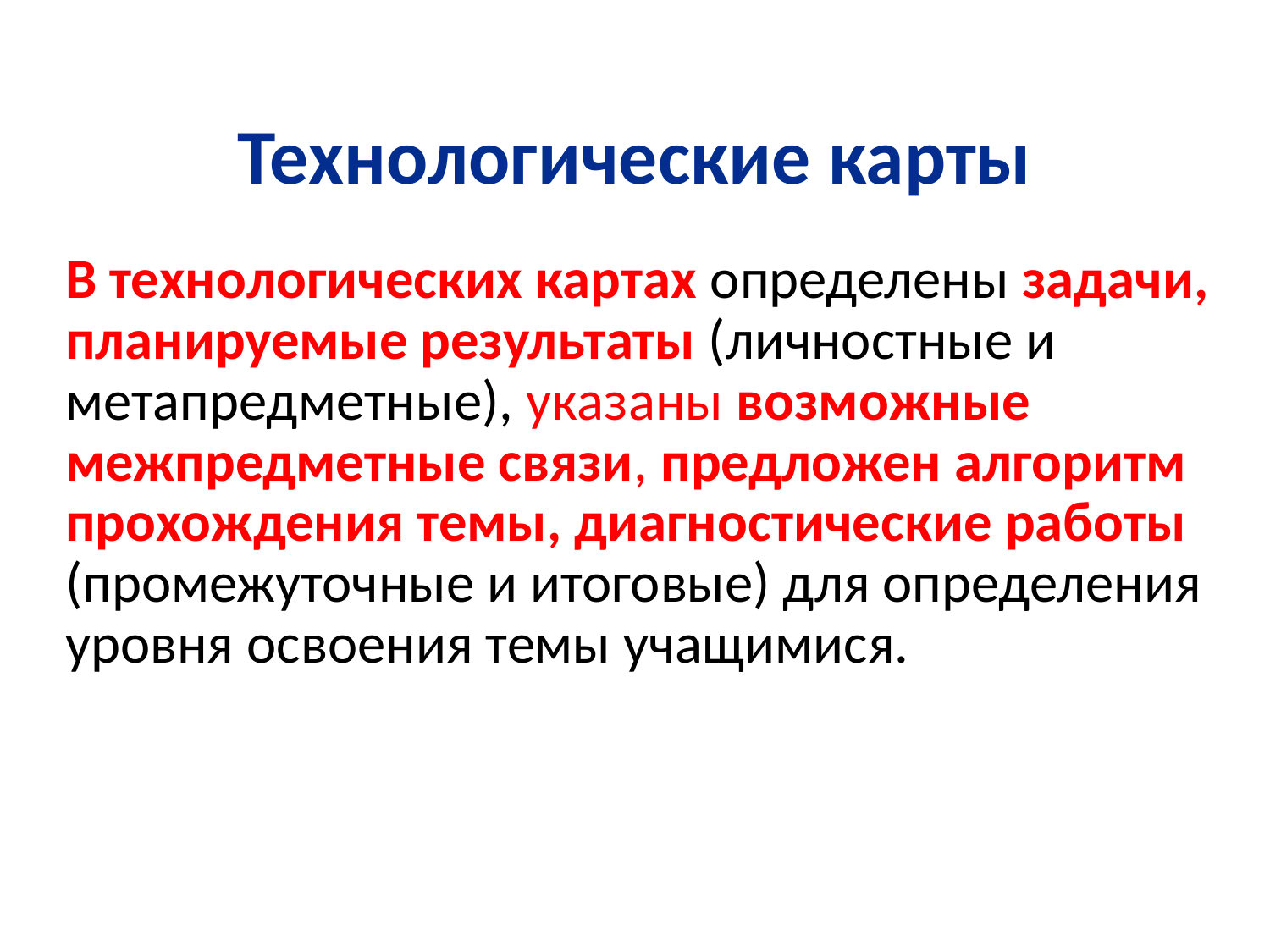

# Технологические карты
В технологических картах определены задачи, планируемые результаты (личностные и метапредметные), указаны возможные межпредметные связи, предложен алгоритм прохождения темы, диагностические работы (промежуточные и итоговые) для определения уровня освоения темы учащимися.